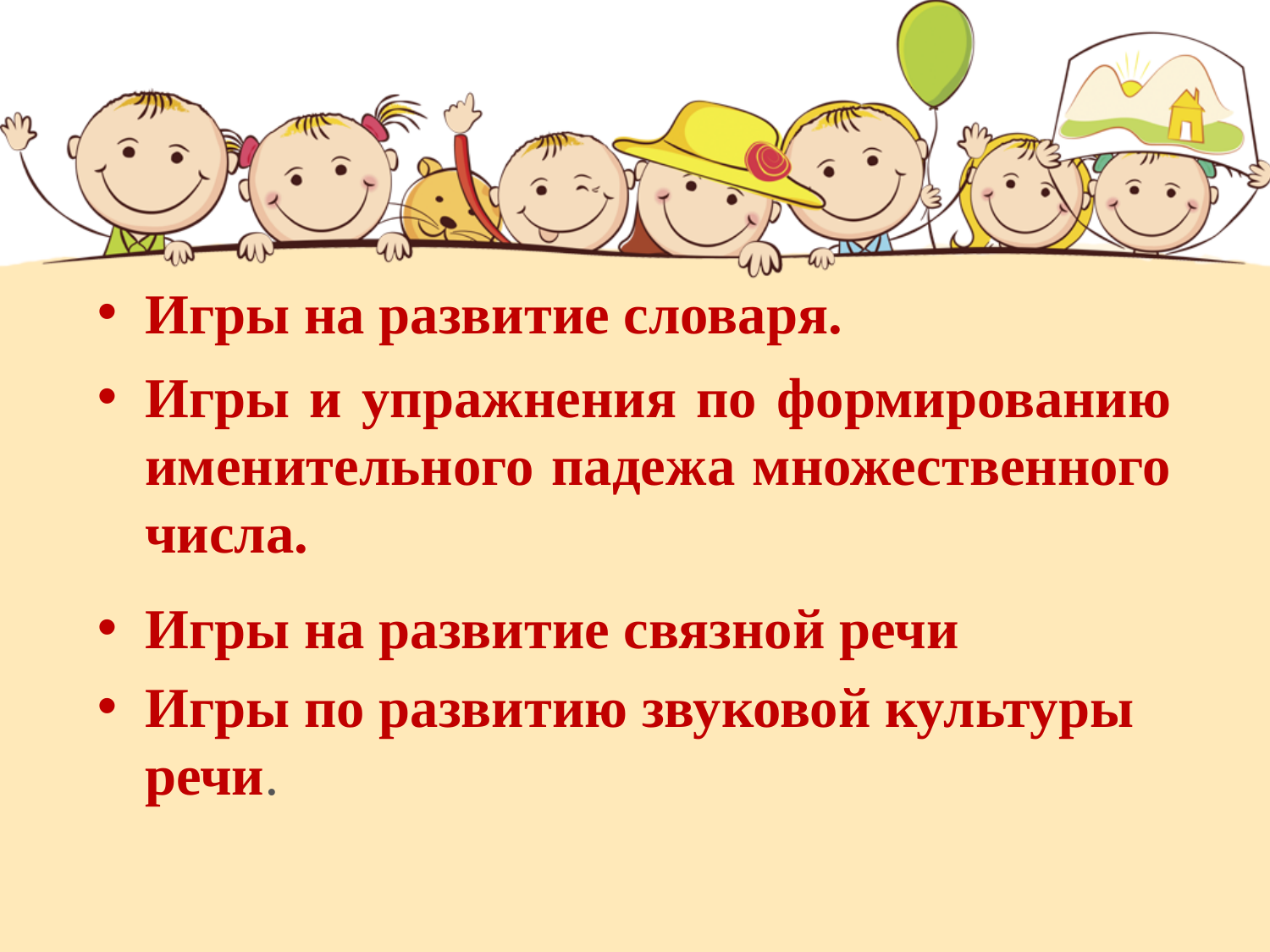

Игры на развитие словаря.
Игры и упражнения по формированию именительного падежа множественного числа.
Игры на развитие связной речи
Игры по развитию звуковой культуры речи.